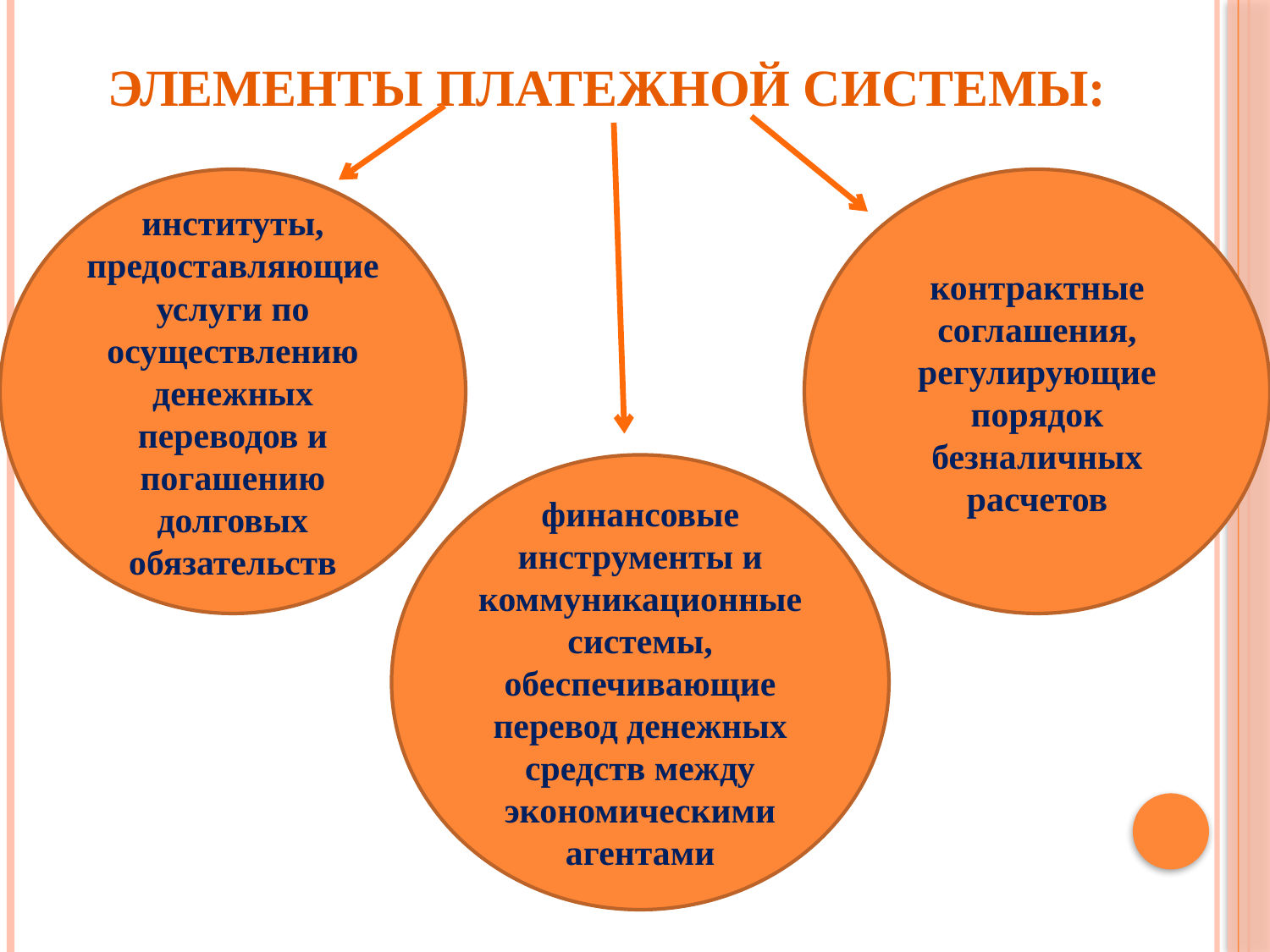

# Элементы платежной системы:
институты, предоставляющие услуги по осуществлению денежных переводов и погашению долговых обязательств
контрактные соглашения, регулирующие порядок безналичных расчетов
финансовые инструменты и коммуникационные системы, обеспечивающие перевод денежных средств между экономическими агентами